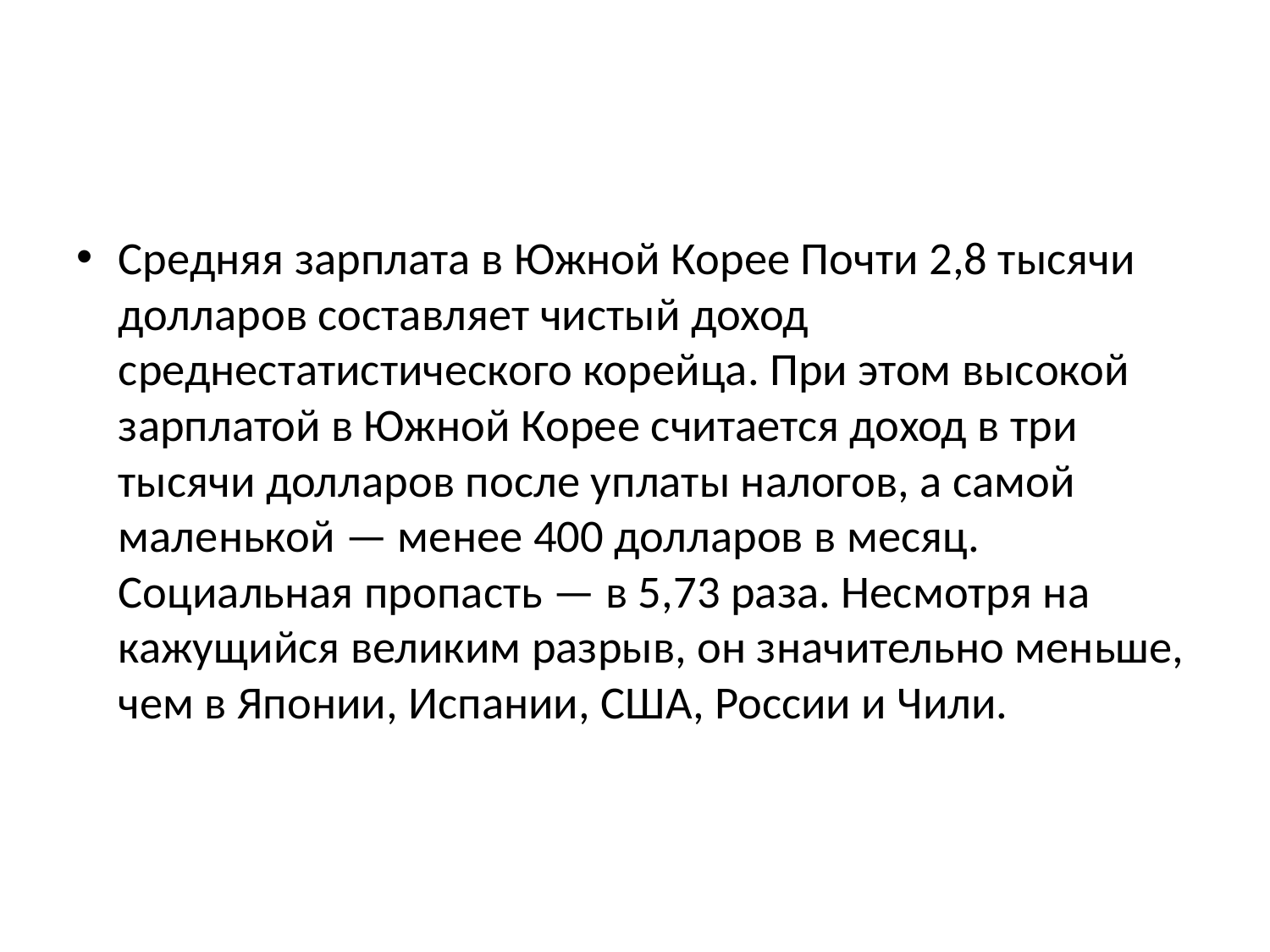

#
Средняя зарплата в Южной Корее Почти 2,8 тысячи долларов составляет чистый доход среднестатистического корейца. При этом высокой зарплатой в Южной Корее считается доход в три тысячи долларов после уплаты налогов, а самой маленькой — менее 400 долларов в месяц. Социальная пропасть — в 5,73 раза. Несмотря на кажущийся великим разрыв, он значительно меньше, чем в Японии, Испании, США, России и Чили.